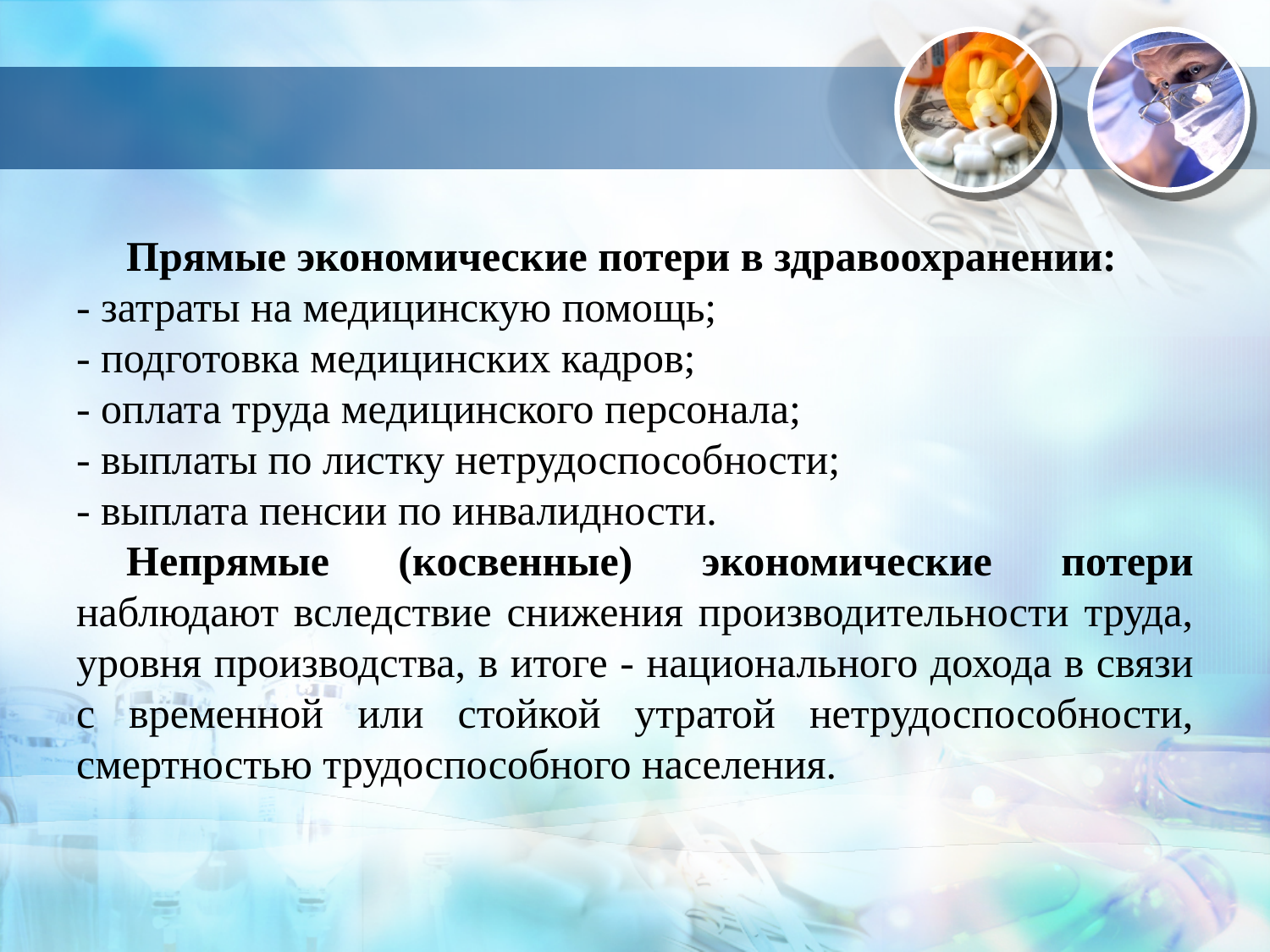

Прямые экономические потери в здравоохранении:
- затраты на медицинскую помощь;
- подготовка медицинских кадров;
- оплата труда медицинского персонала;
- выплаты по листку нетрудоспособности;
- выплата пенсии по инвалидности.
Непрямые (косвенные) экономические потери наблюдают вследствие снижения производительности труда, уровня производства, в итоге - национального дохода в связи с временной или стойкой утратой нетрудоспособности, смертностью трудоспособного населения.